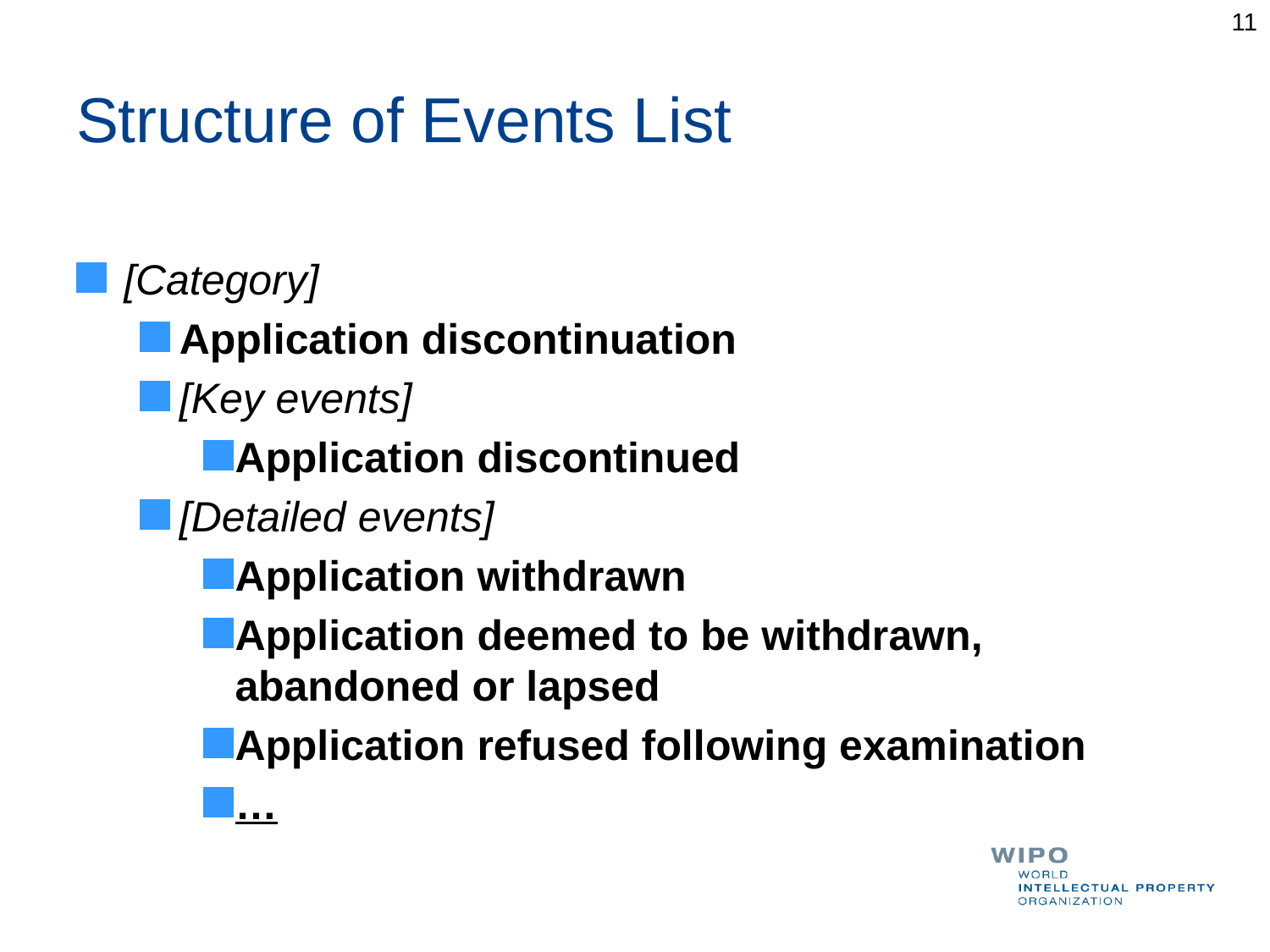

11
# Structure of Events List
[Category]
Application discontinuation
[Key events]
Application discontinued
[Detailed events]
Application withdrawn
Application deemed to be withdrawn, abandoned or lapsed
Application refused following examination
…